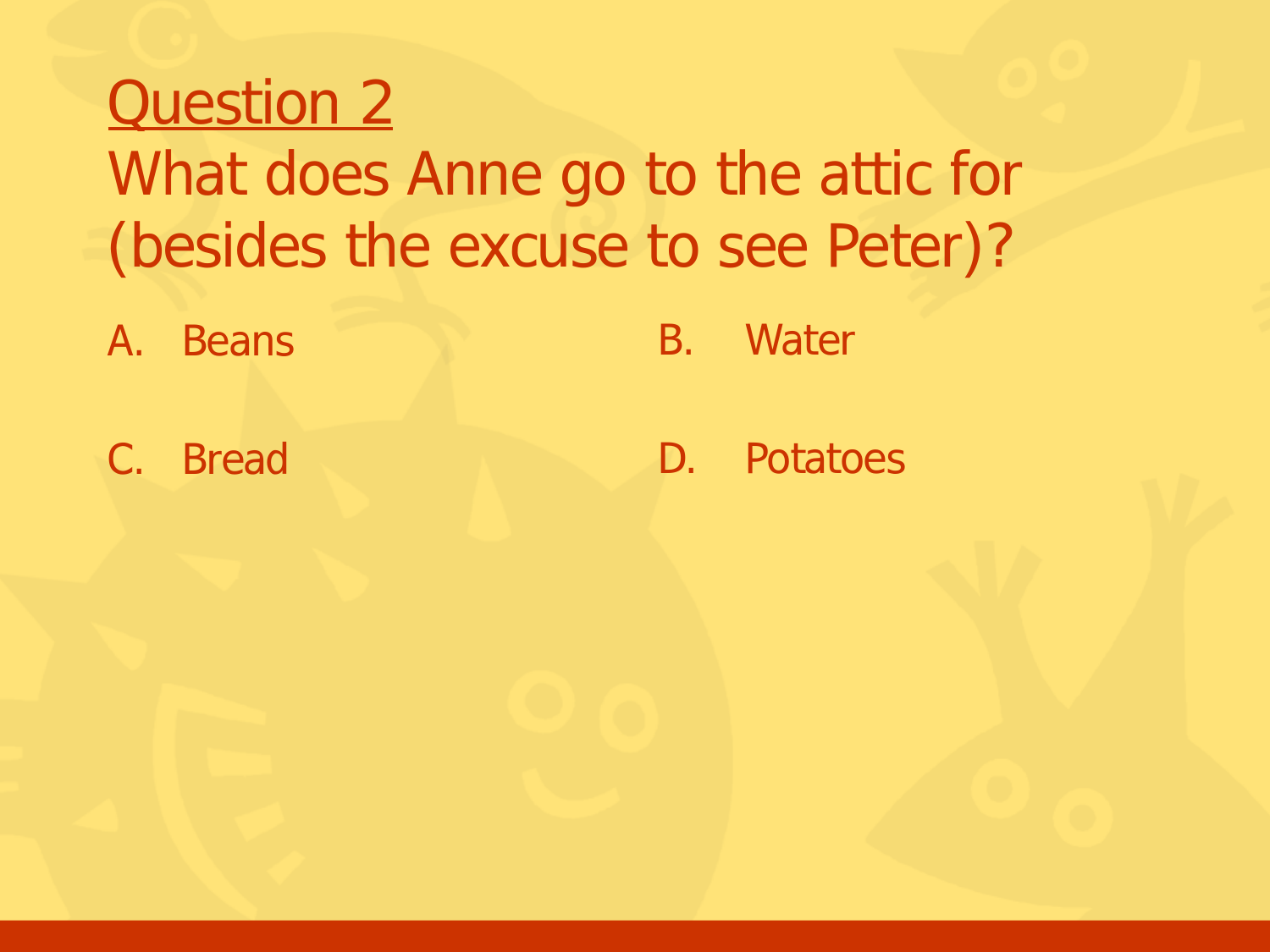

# Question 2 What does Anne go to the attic for (besides the excuse to see Peter)?
A. 	Beans

C. 	Bread

B. 	Water

D. 	Potatoes